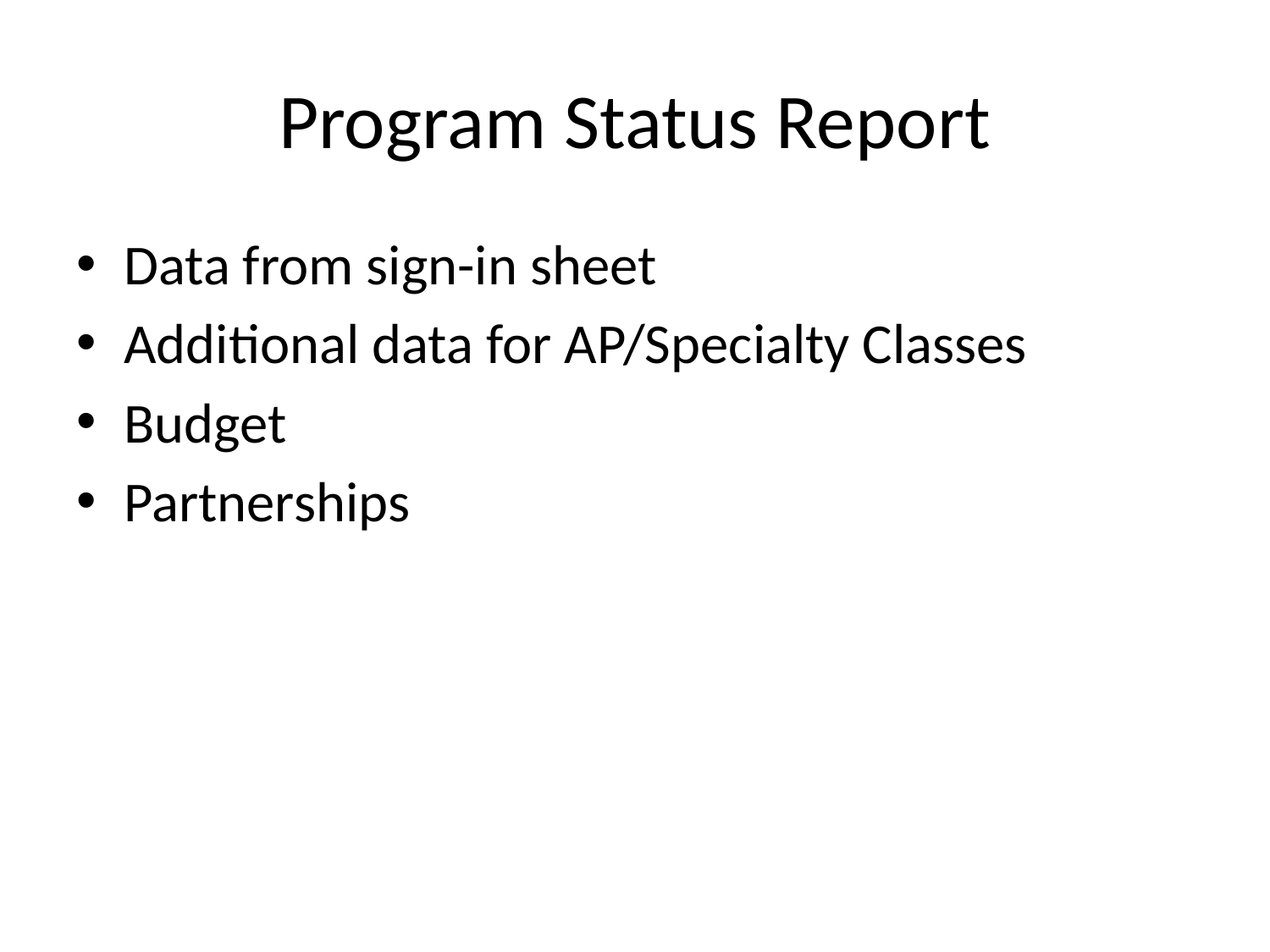

# Program Status Report
Data from sign-in sheet
Additional data for AP/Specialty Classes
Budget
Partnerships